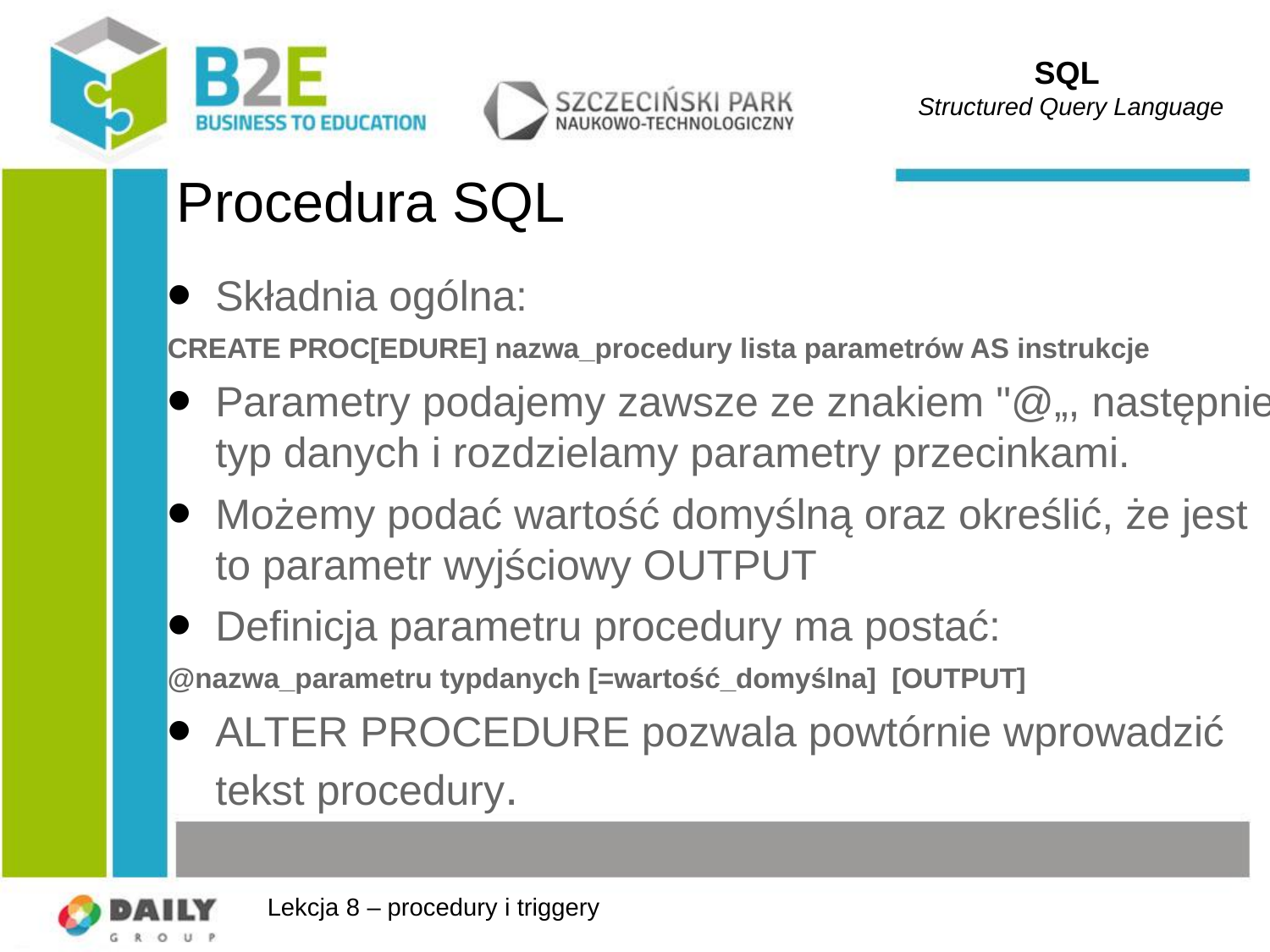

SQL
Structured Query Language
# Procedura SQL
Składnia ogólna:
CREATE PROC[EDURE] nazwa_procedury lista parametrów AS instrukcje
Parametry podajemy zawsze ze znakiem "@„, następnie typ danych i rozdzielamy parametry przecinkami.
Możemy podać wartość domyślną oraz określić, że jest to parametr wyjściowy OUTPUT
Definicja parametru procedury ma postać:
@nazwa_parametru typdanych [=wartość_domyślna]  [OUTPUT]
ALTER PROCEDURE pozwala powtórnie wprowadzić tekst procedury.
Lekcja 8 – procedury i triggery